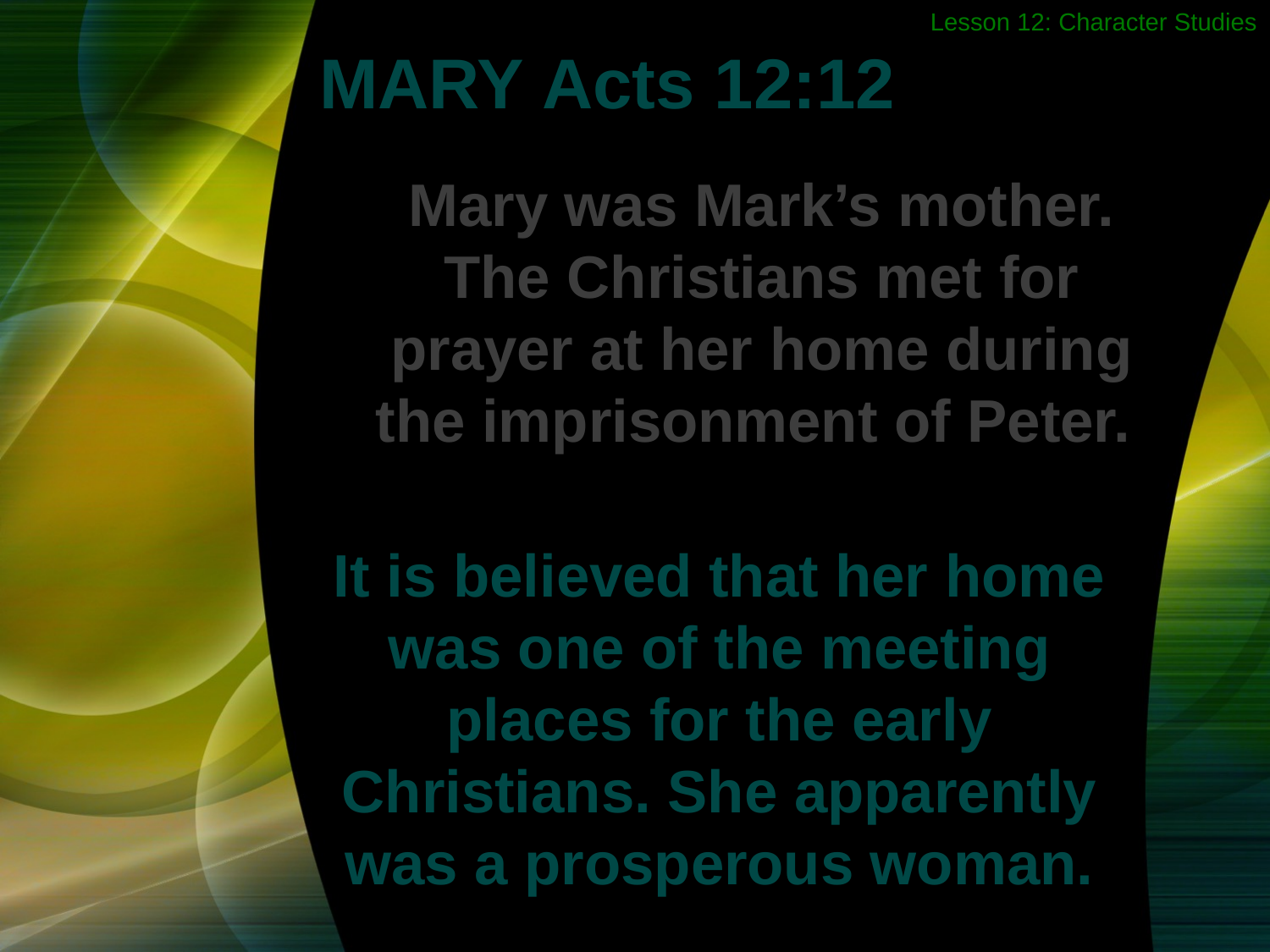

Lesson 12: Character Studies
MARY Acts 12:12
Mary was Mark’s mother. The Christians met for prayer at her home during the imprisonment of Peter.
It is believed that her home was one of the meeting places for the early Christians. She apparently was a prosperous woman.